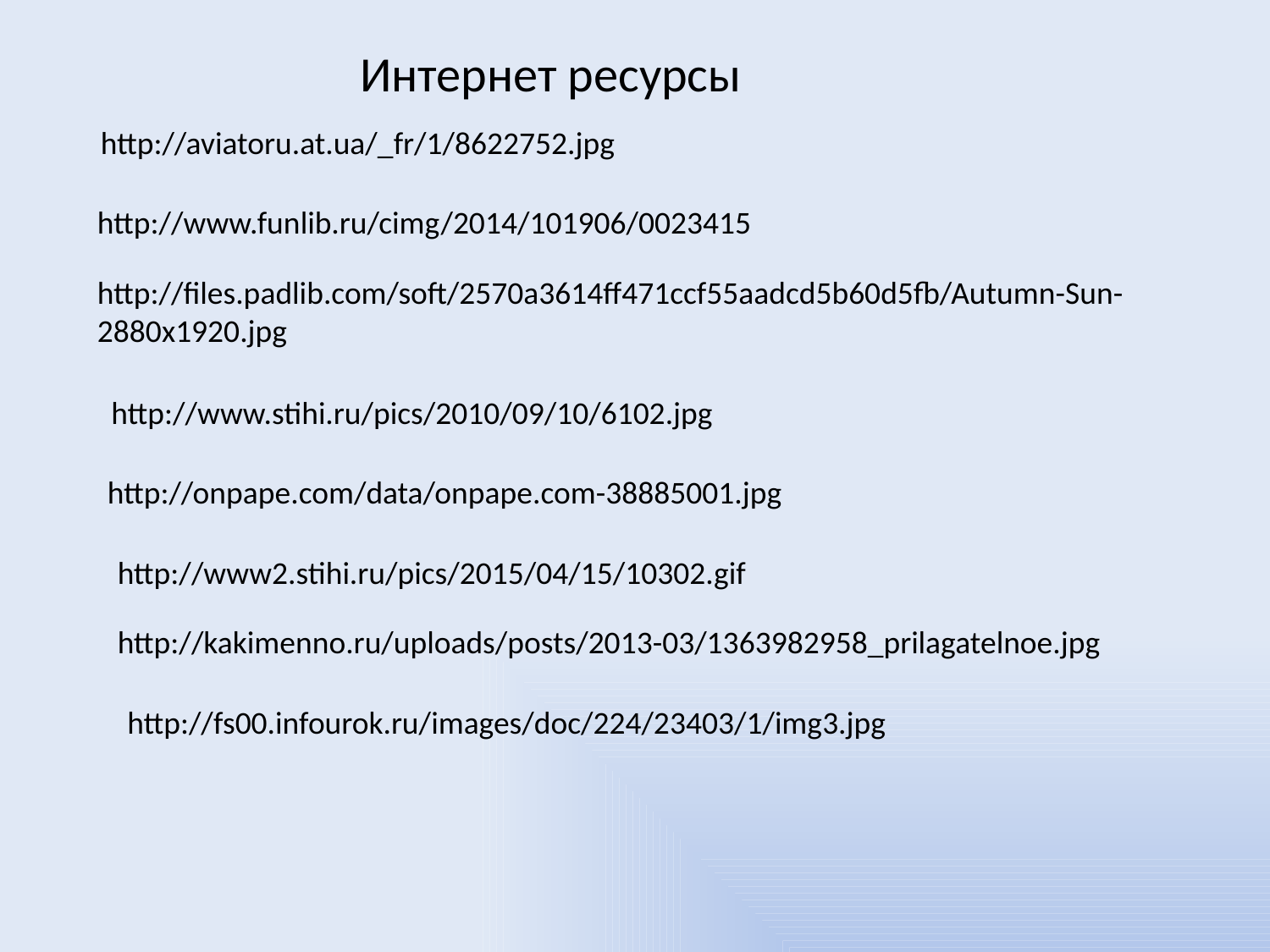

Интернет ресурсы
http://aviatoru.at.ua/_fr/1/8622752.jpg
http://www.funlib.ru/cimg/2014/101906/0023415
http://files.padlib.com/soft/2570a3614ff471ccf55aadcd5b60d5fb/Autumn-Sun-2880x1920.jpg
http://www.stihi.ru/pics/2010/09/10/6102.jpg
http://onpape.com/data/onpape.com-38885001.jpg
http://www2.stihi.ru/pics/2015/04/15/10302.gif
http://kakimenno.ru/uploads/posts/2013-03/1363982958_prilagatelnoe.jpg
http://fs00.infourok.ru/images/doc/224/23403/1/img3.jpg